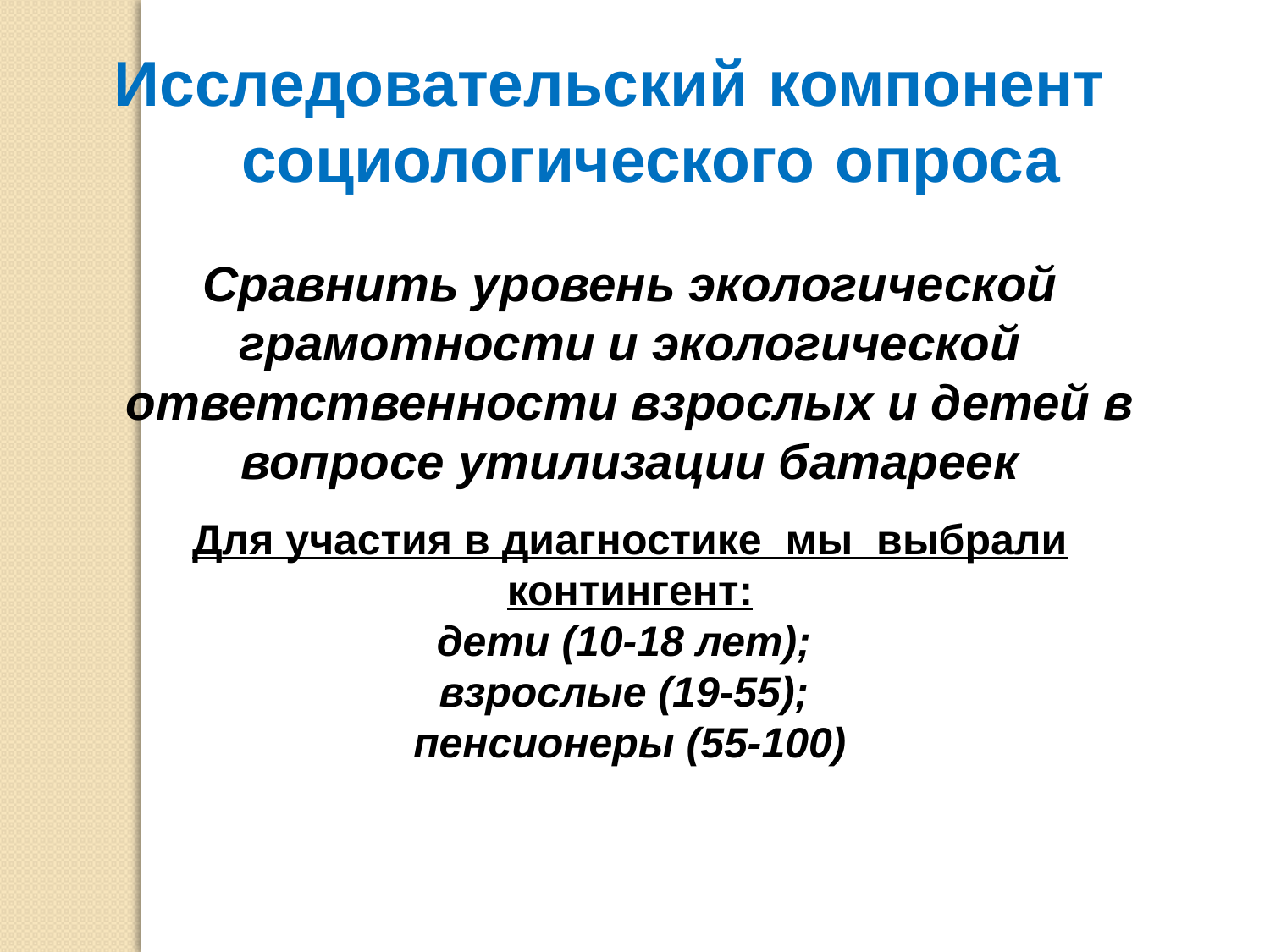

Исследовательский компонент
   социологического опроса

Сравнить уровень экологической грамотности и экологической ответственности взрослых и детей в вопросе утилизации батареек
Для участия в диагностике  мы  выбрали контингент:
дети (10-18 лет);
взрослые (19-55);
пенсионеры (55-100)